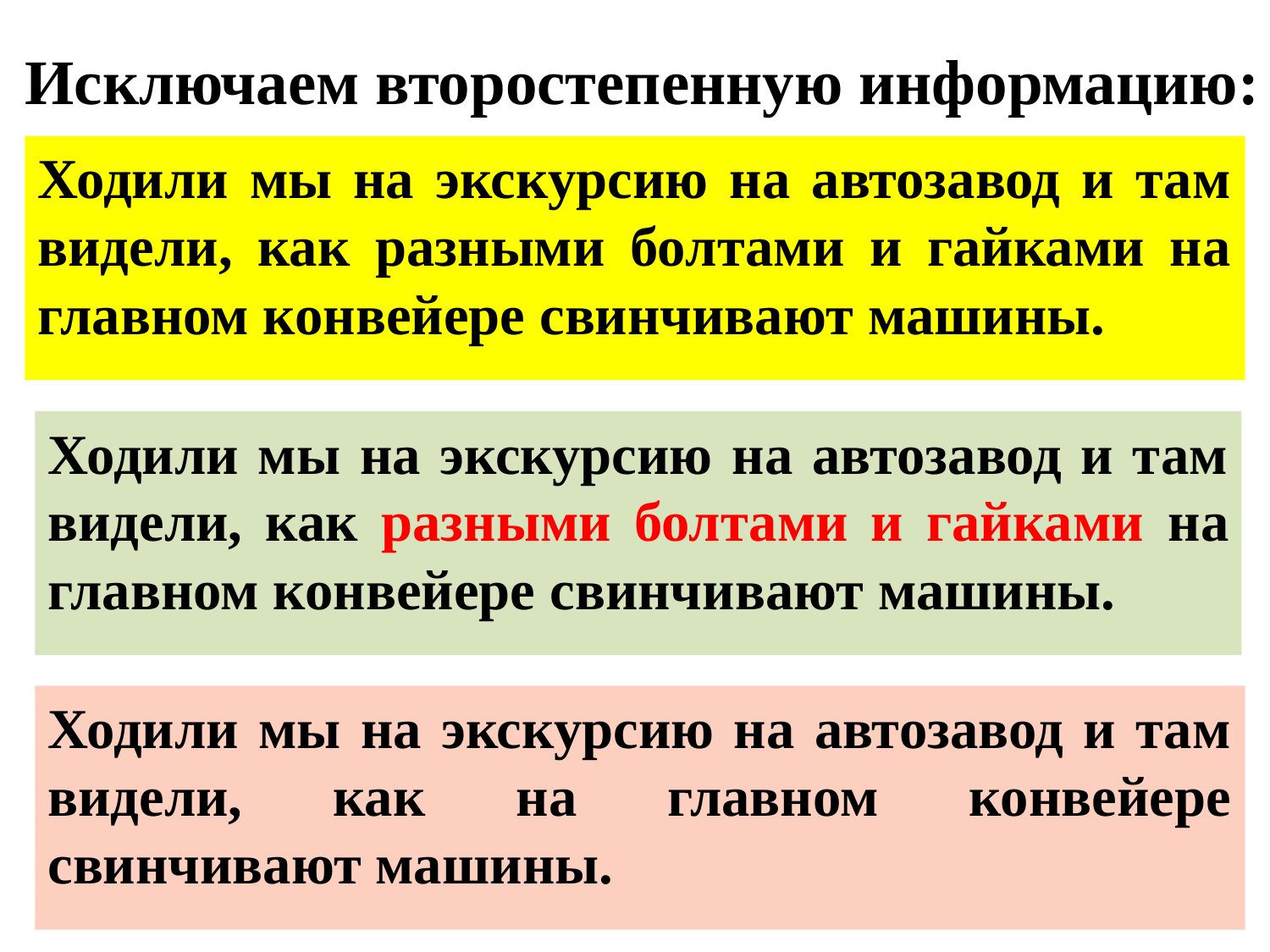

# Исключаем второстепенную информацию:
Ходили мы на экскурсию на автозавод и там видели, как разными болтами и гайками на главном конвейере свинчивают машины.
Ходили мы на экскурсию на автозавод и там видели, как разными болтами и гайками на главном конвейере свинчивают машины.
Ходили мы на экскурсию на автозавод и там видели, как на главном конвейере свинчивают машины.